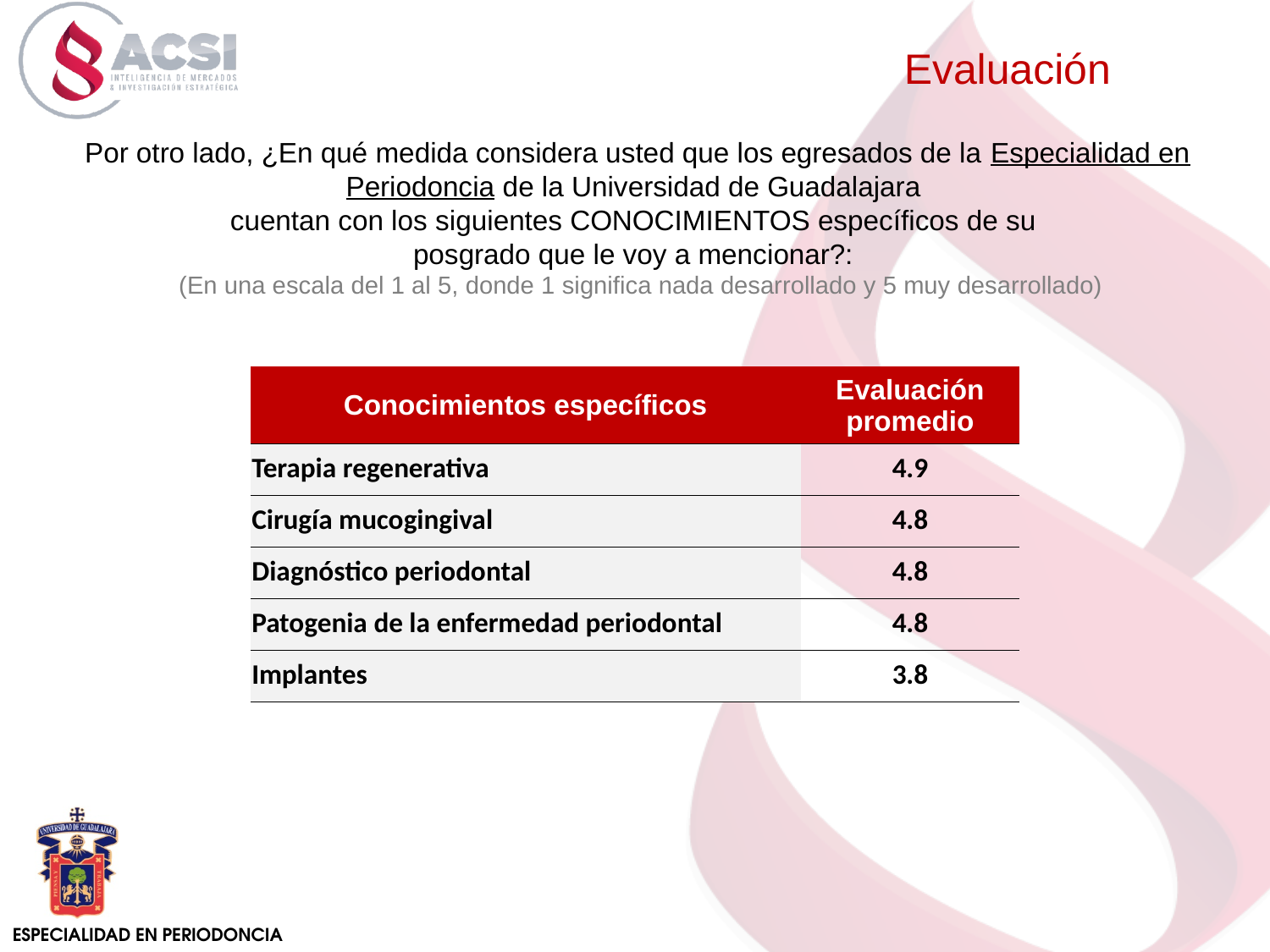

Evaluación
Por otro lado, ¿En qué medida considera usted que los egresados de la Especialidad en Periodoncia de la Universidad de Guadalajara
cuentan con los siguientes CONOCIMIENTOS específicos de su
posgrado que le voy a mencionar?:
 (En una escala del 1 al 5, donde 1 significa nada desarrollado y 5 muy desarrollado)
| Conocimientos específicos | Evaluación promedio |
| --- | --- |
| Terapia regenerativa | 4.9 |
| Cirugía mucogingival | 4.8 |
| Diagnóstico periodontal | 4.8 |
| Patogenia de la enfermedad periodontal | 4.8 |
| Implantes | 3.8 |